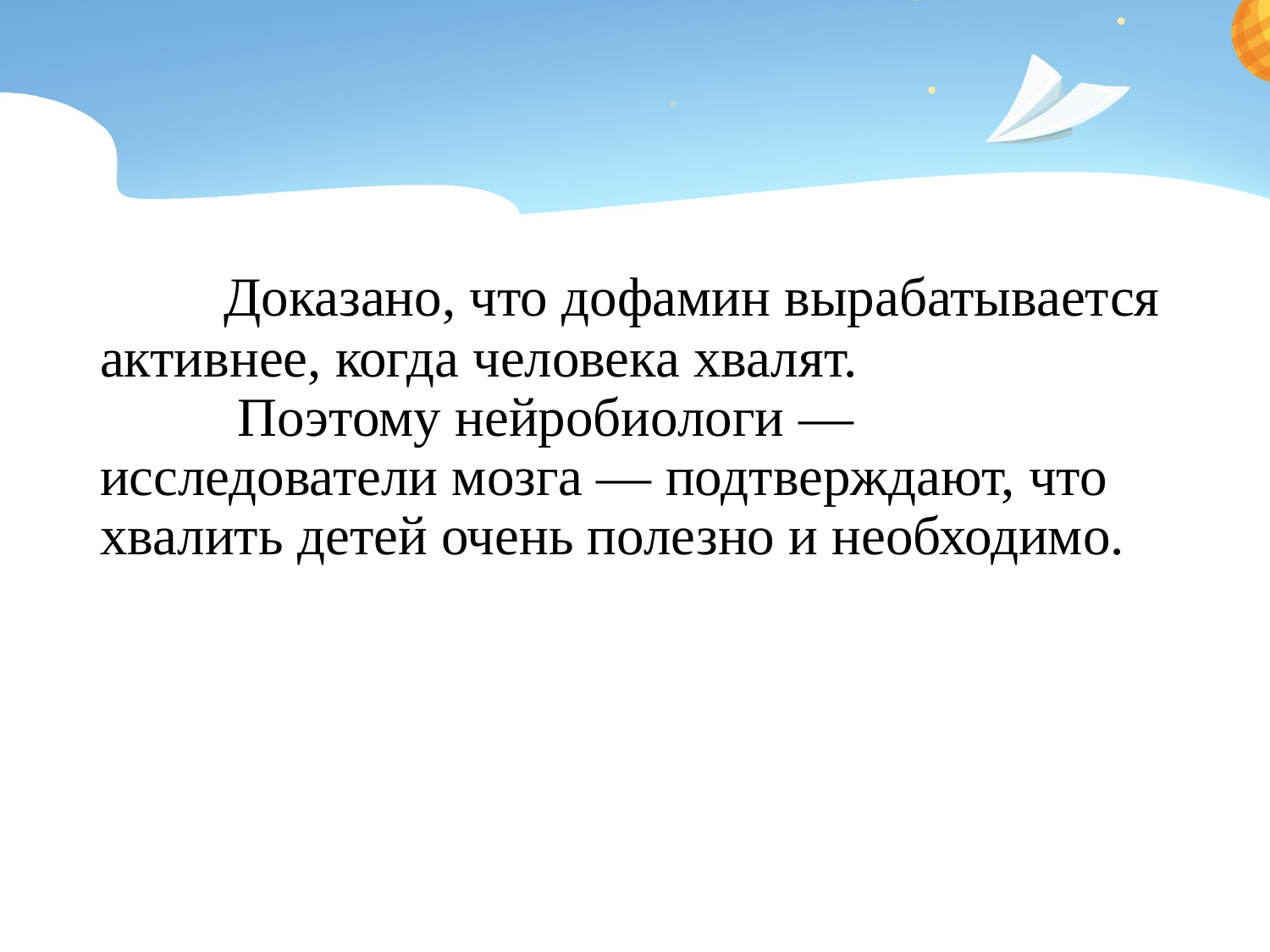

# Доказано, что дофамин вырабатывается активнее, когда человека хвалят. Поэтому нейробиологи — исследователи мозга — подтверждают, что хвалить детей очень полезно и необходимо.